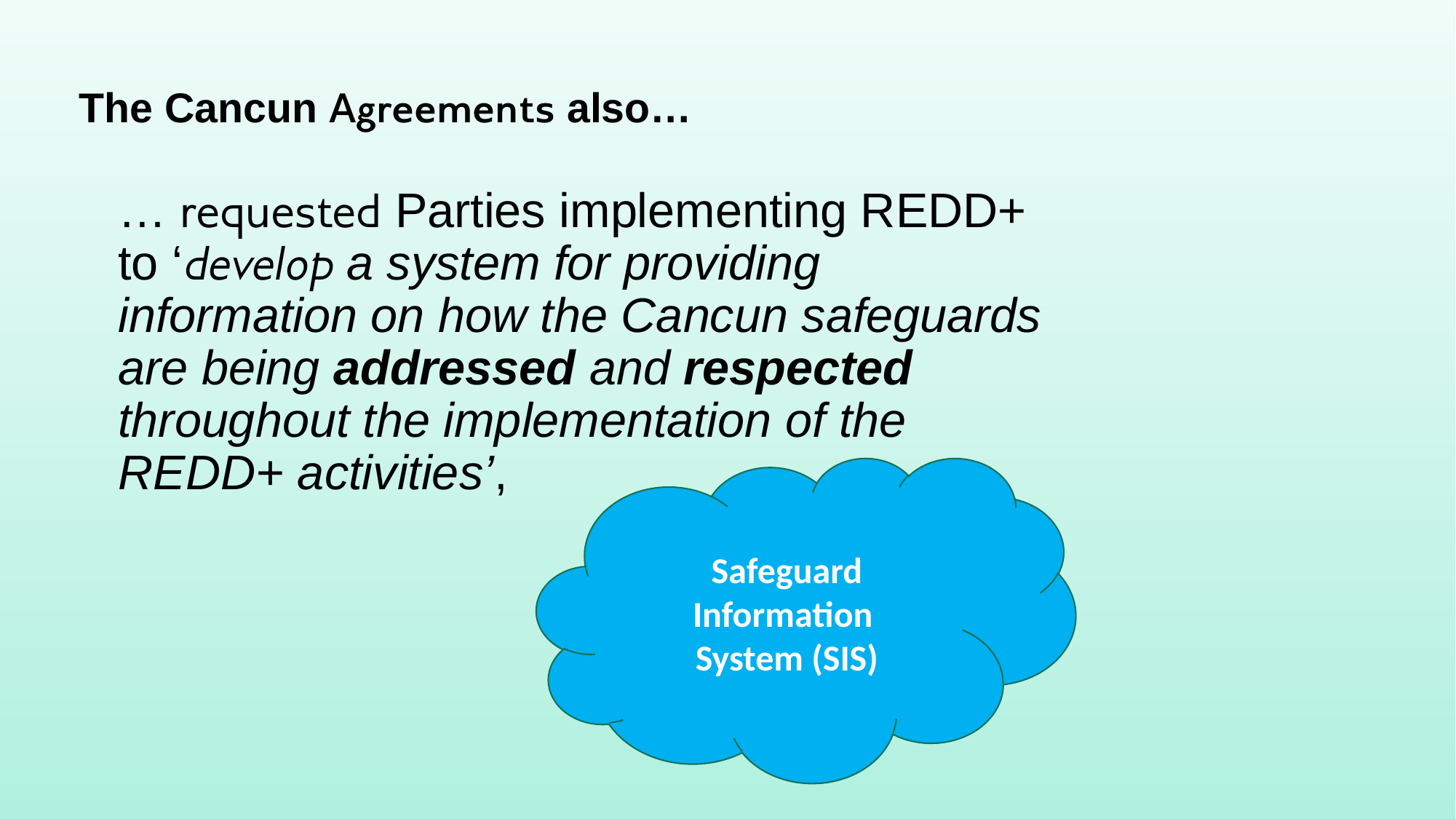

# The Cancun Agreements also…
… requested Parties implementing REDD+ to ‘develop a system for providing information on how the Cancun safeguards are being addressed and respected throughout the implementation of the REDD+ activities’,

Safeguard Information
System (SIS)